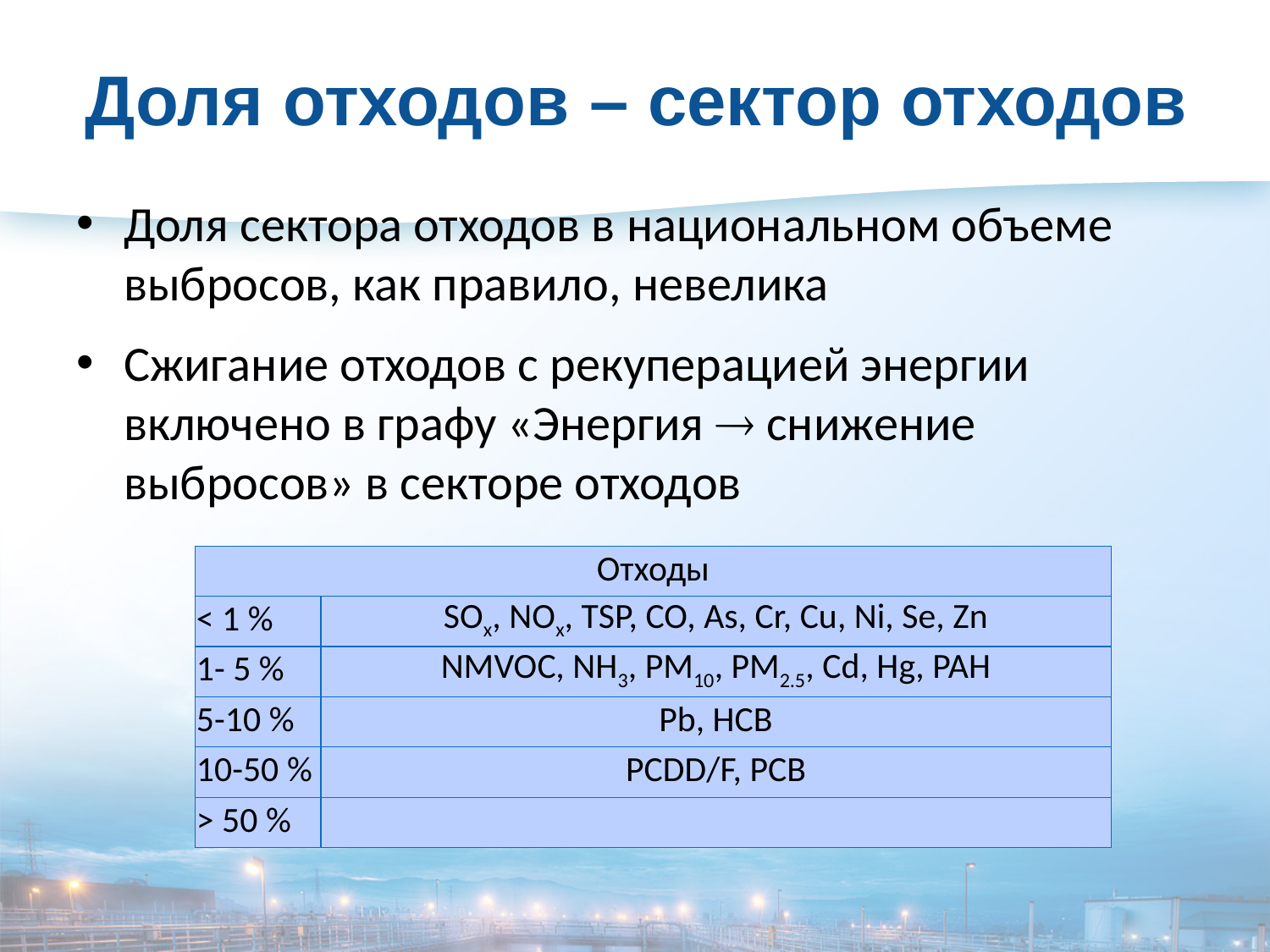

# Доля отходов – сектор отходов
Доля сектора отходов в национальном объеме выбросов, как правило, невелика
Сжигание отходов с рекуперацией энергии включено в графу «Энергия → снижение выбросов» в секторе отходов
| Отходы |  |
| --- | --- |
| < 1 % | SOx, NOx, TSP, CO, As, Cr, Cu, Ni, Se, Zn |
| 1- 5 % | NMVOC, NH3, PM10, PM2.5, Cd, Hg, PAH |
| 5-10 % | Pb, HCB |
| 10-50 % | PCDD/F, PCB |
| > 50 % |  |